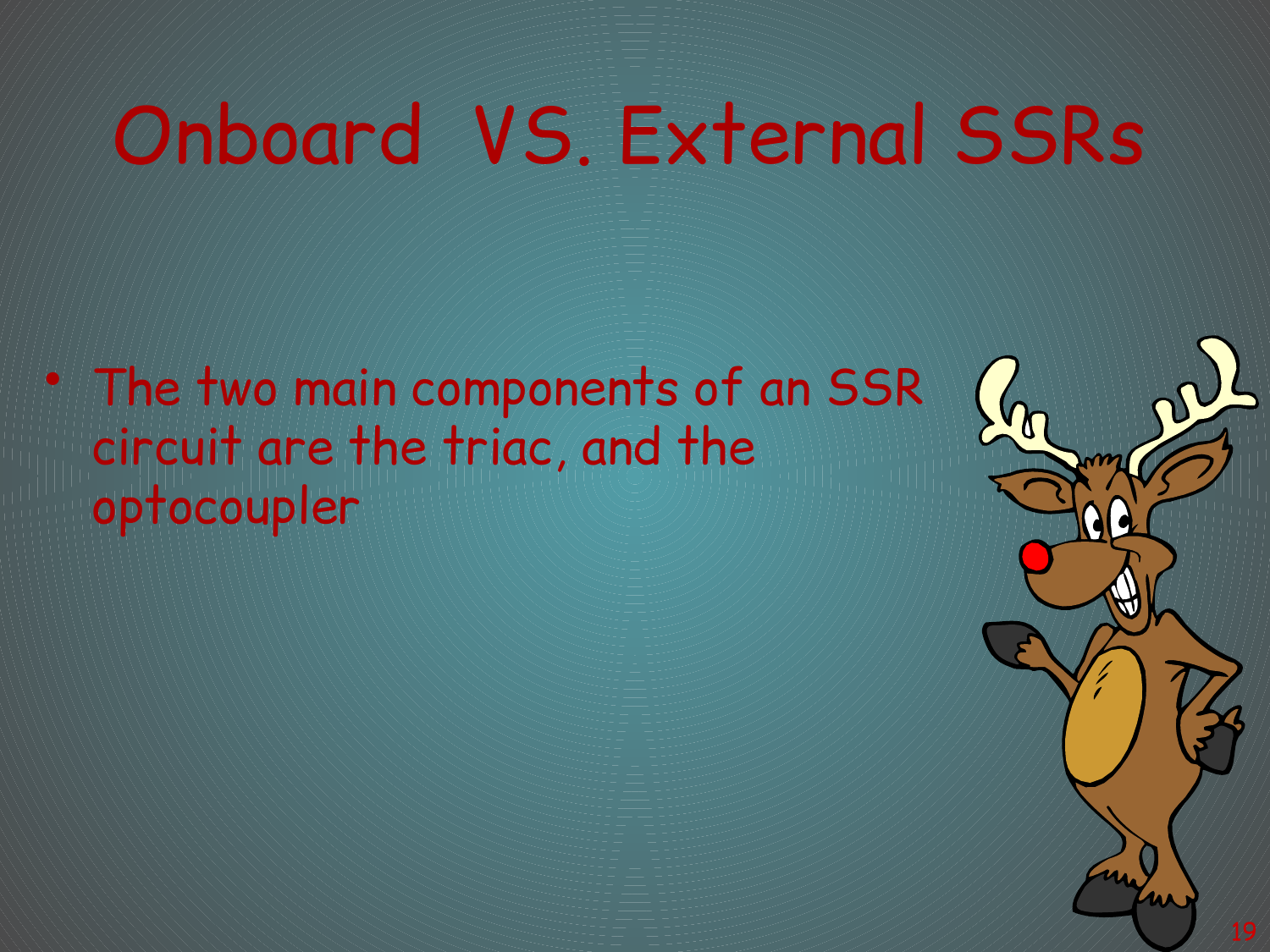

# Onboard  VS. External SSRs
The two main components of an SSR circuit are the triac, and the optocoupler

19